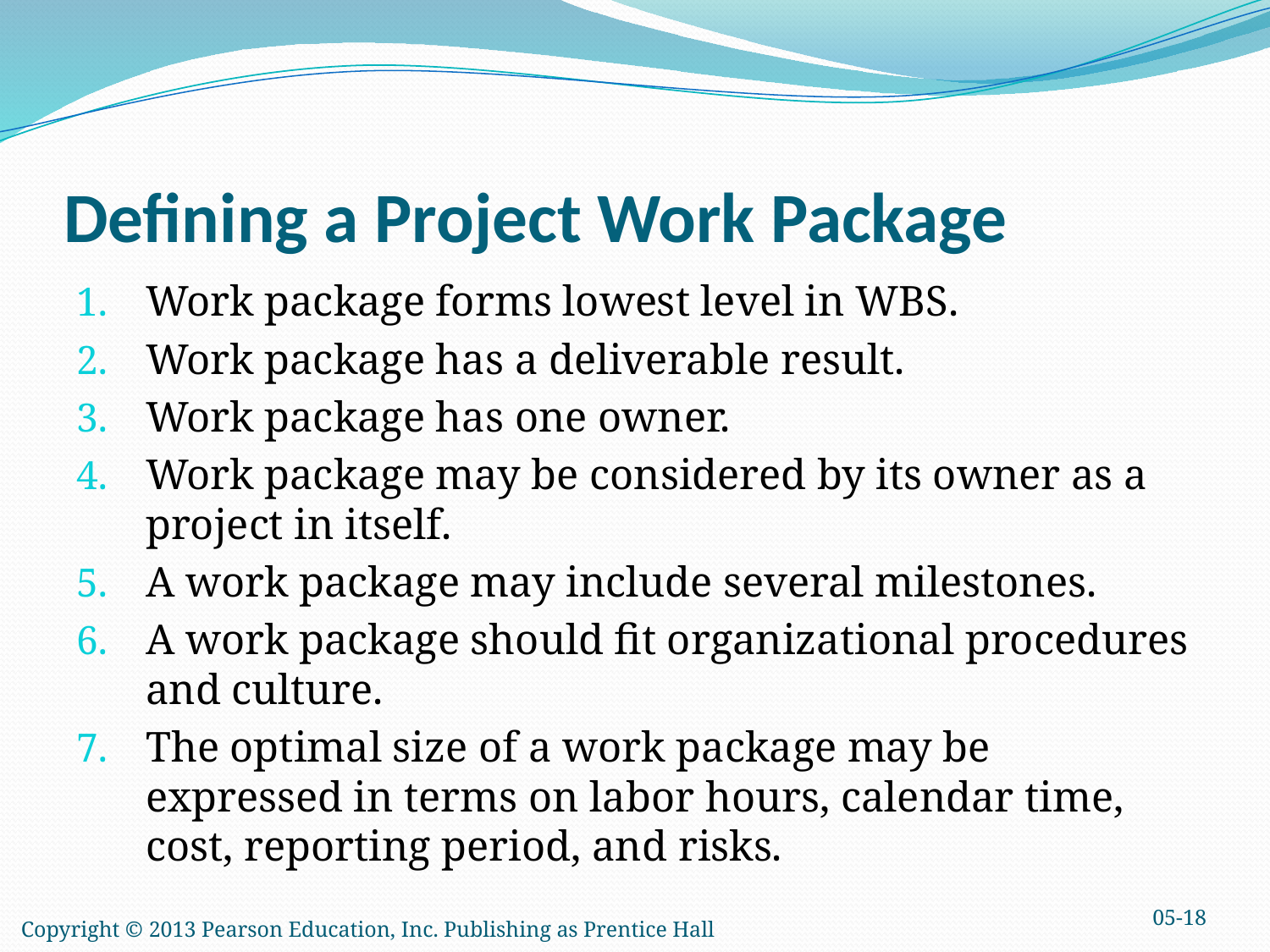

# Defining a Project Work Package
Work package forms lowest level in WBS.
Work package has a deliverable result.
Work package has one owner.
Work package may be considered by its owner as a project in itself.
A work package may include several milestones.
A work package should fit organizational procedures and culture.
The optimal size of a work package may be expressed in terms on labor hours, calendar time, cost, reporting period, and risks.
05-18